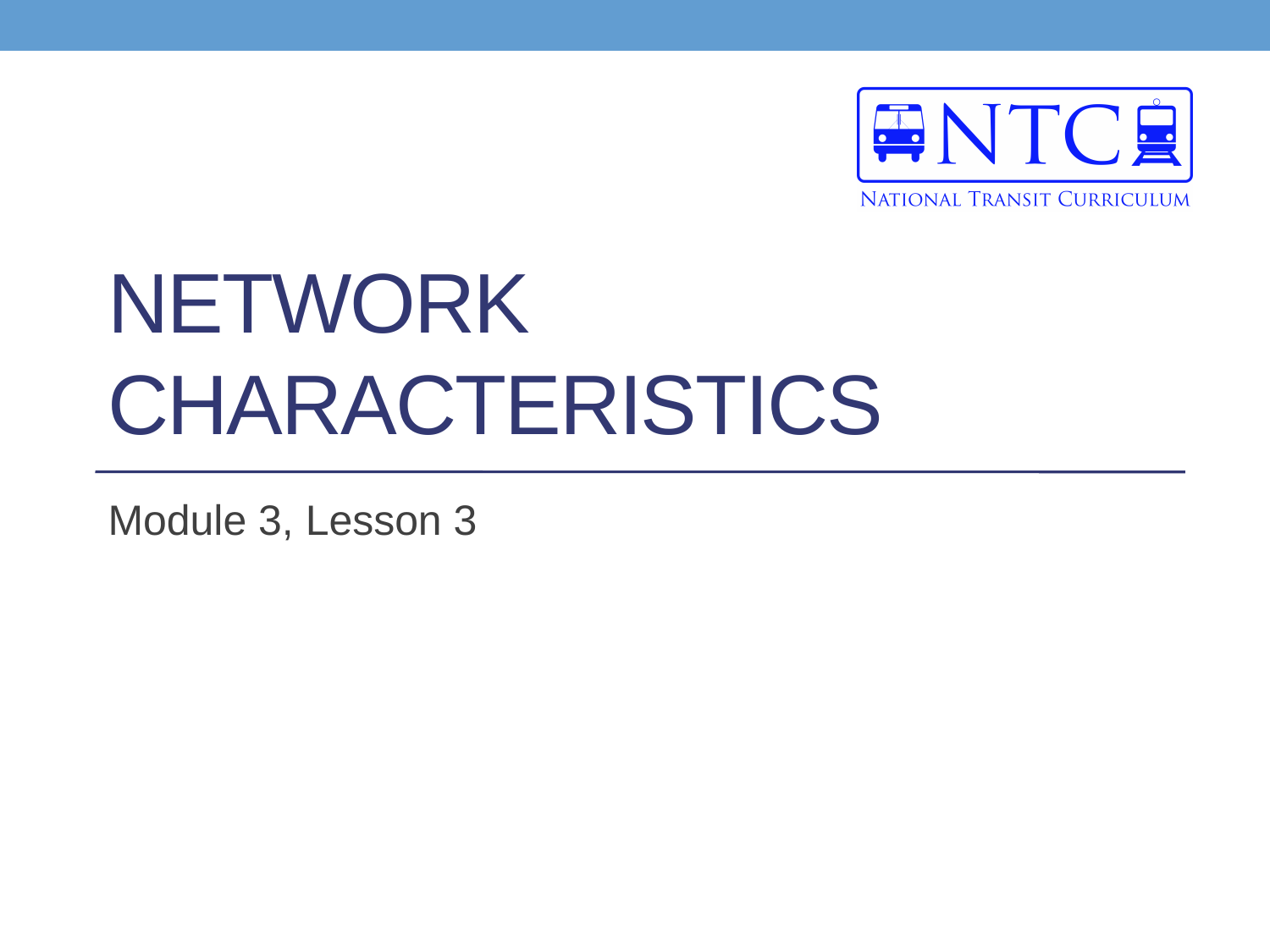

# Network Characteristics
Module 3, Lesson 3